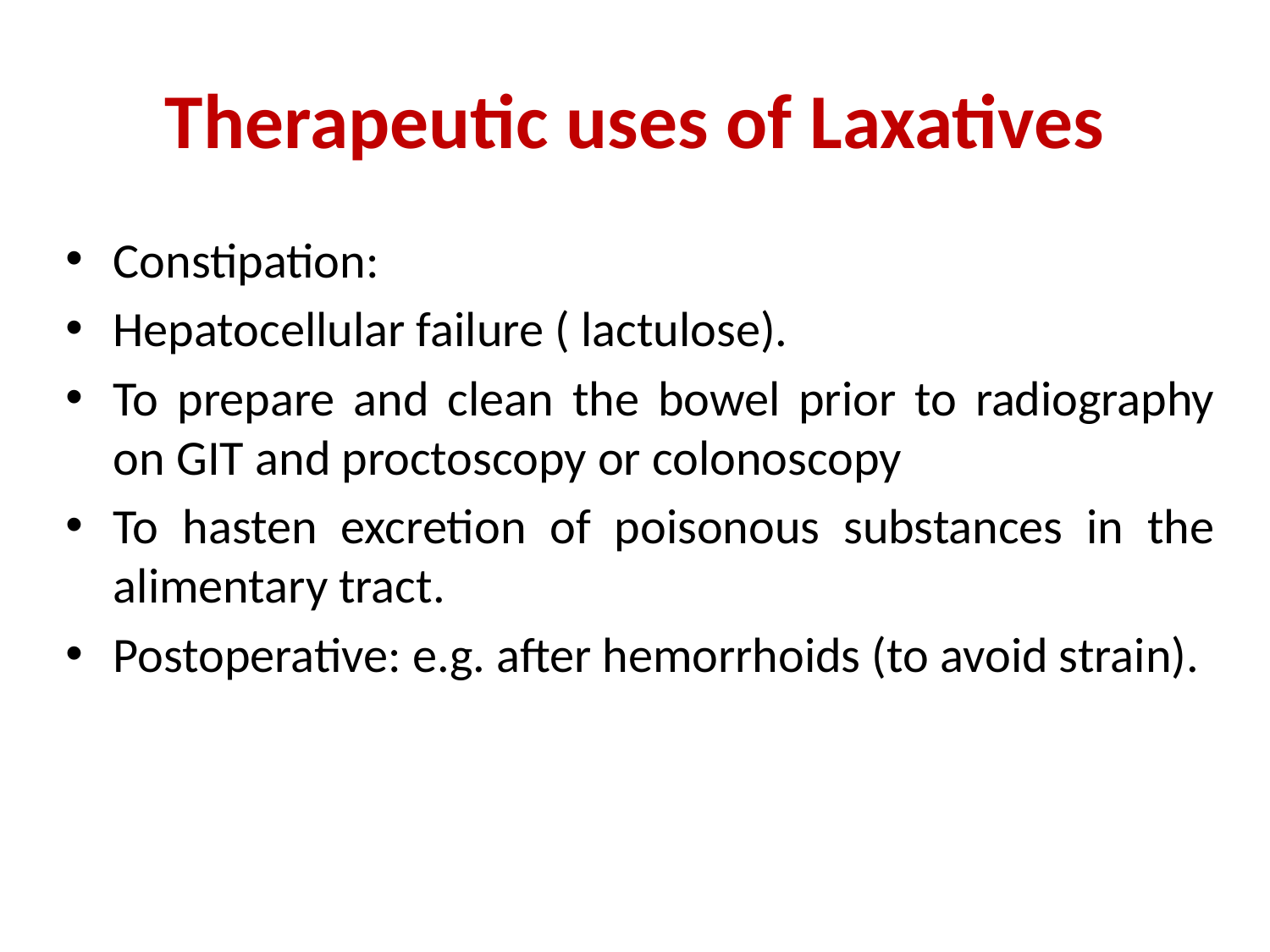

# Therapeutic uses of Laxatives
Constipation:
Hepatocellular failure ( lactulose).
To prepare and clean the bowel prior to radiography on GIT and proctoscopy or colonoscopy
To hasten excretion of poisonous substances in the alimentary tract.
Postoperative: e.g. after hemorrhoids (to avoid strain).